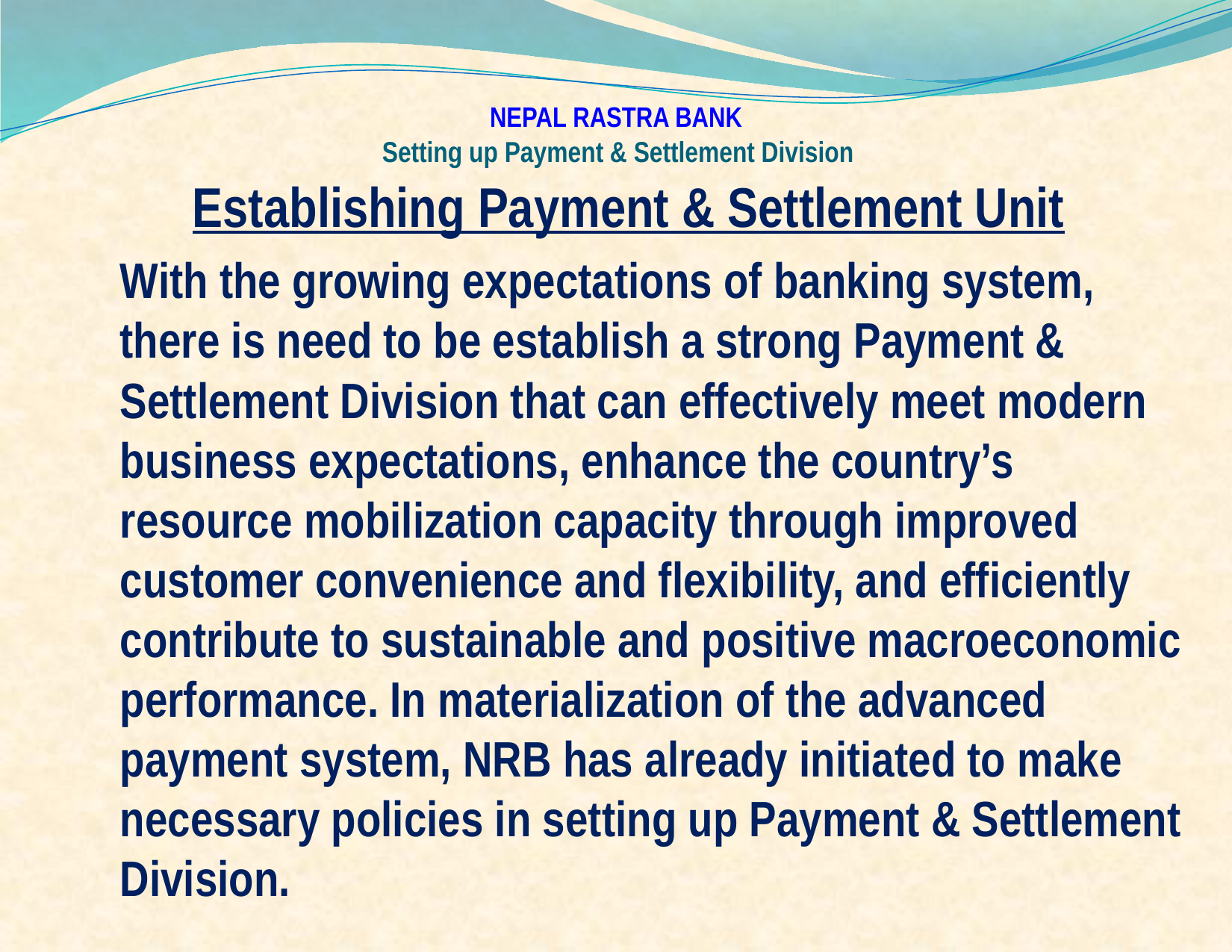

# NEPAL RASTRA BANK Setting up Payment & Settlement Division
Establishing Payment & Settlement Unit
	With the growing expectations of banking system, there is need to be establish a strong Payment & Settlement Division that can effectively meet modern business expectations, enhance the country’s resource mobilization capacity through improved customer convenience and flexibility, and efficiently contribute to sustainable and positive macroeconomic performance. In materialization of the advanced payment system, NRB has already initiated to make necessary policies in setting up Payment & Settlement Division.